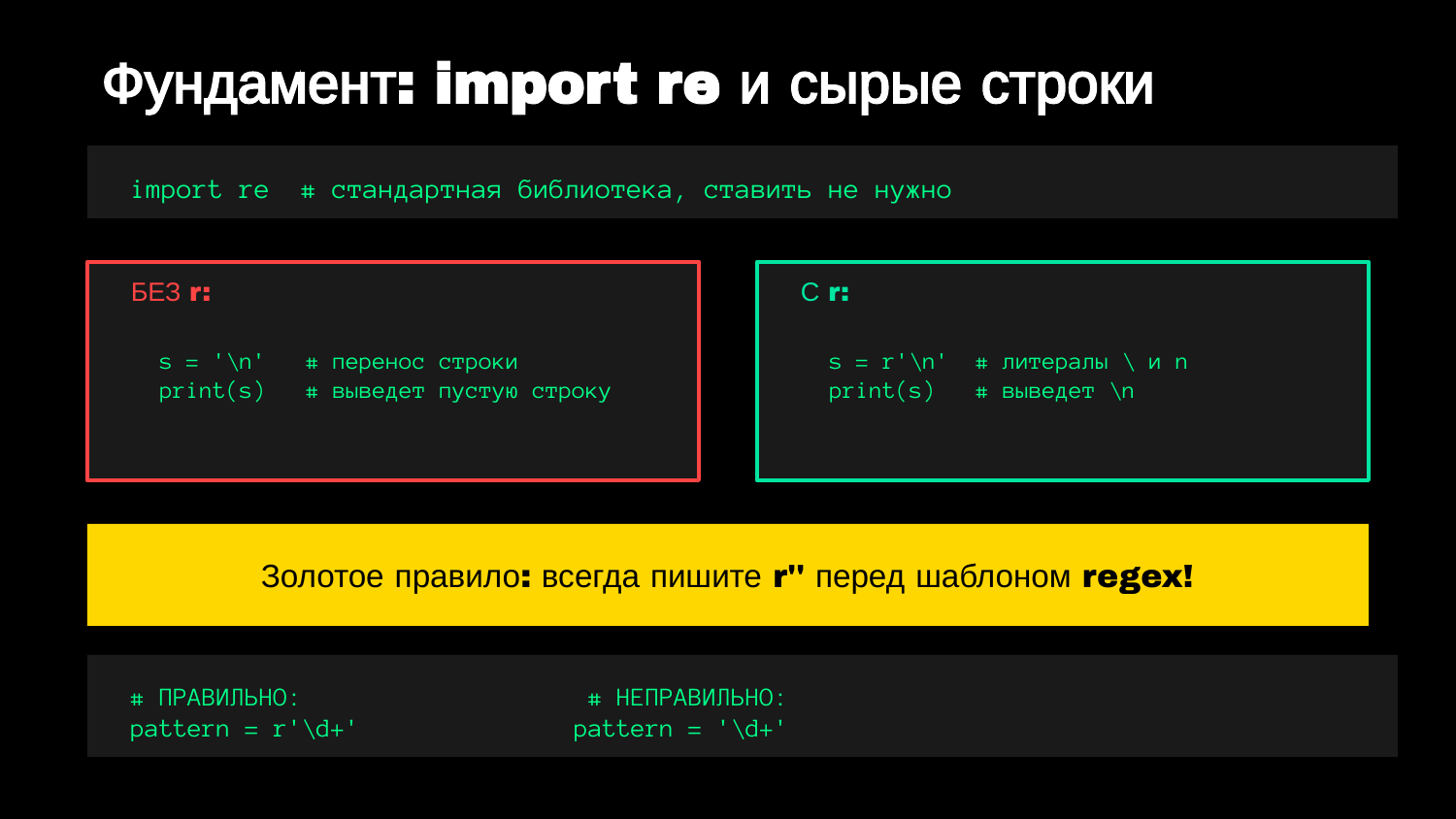

Фундамент: import re и сырые строки

import re  # стандартная библиотека, ставить не нужно

БЕЗ r:
С r:

s = '\n'   # перенос строки
print(s)   # выведет пустую строку
s = r'\n'  # литералы \ и n
print(s)   # выведет \n

Золотое правило: всегда пишите r'' перед шаблоном regex!

# ПРАВИЛЬНО:                    # НЕПРАВИЛЬНО:
pattern = r'\d+'               pattern = '\d+'